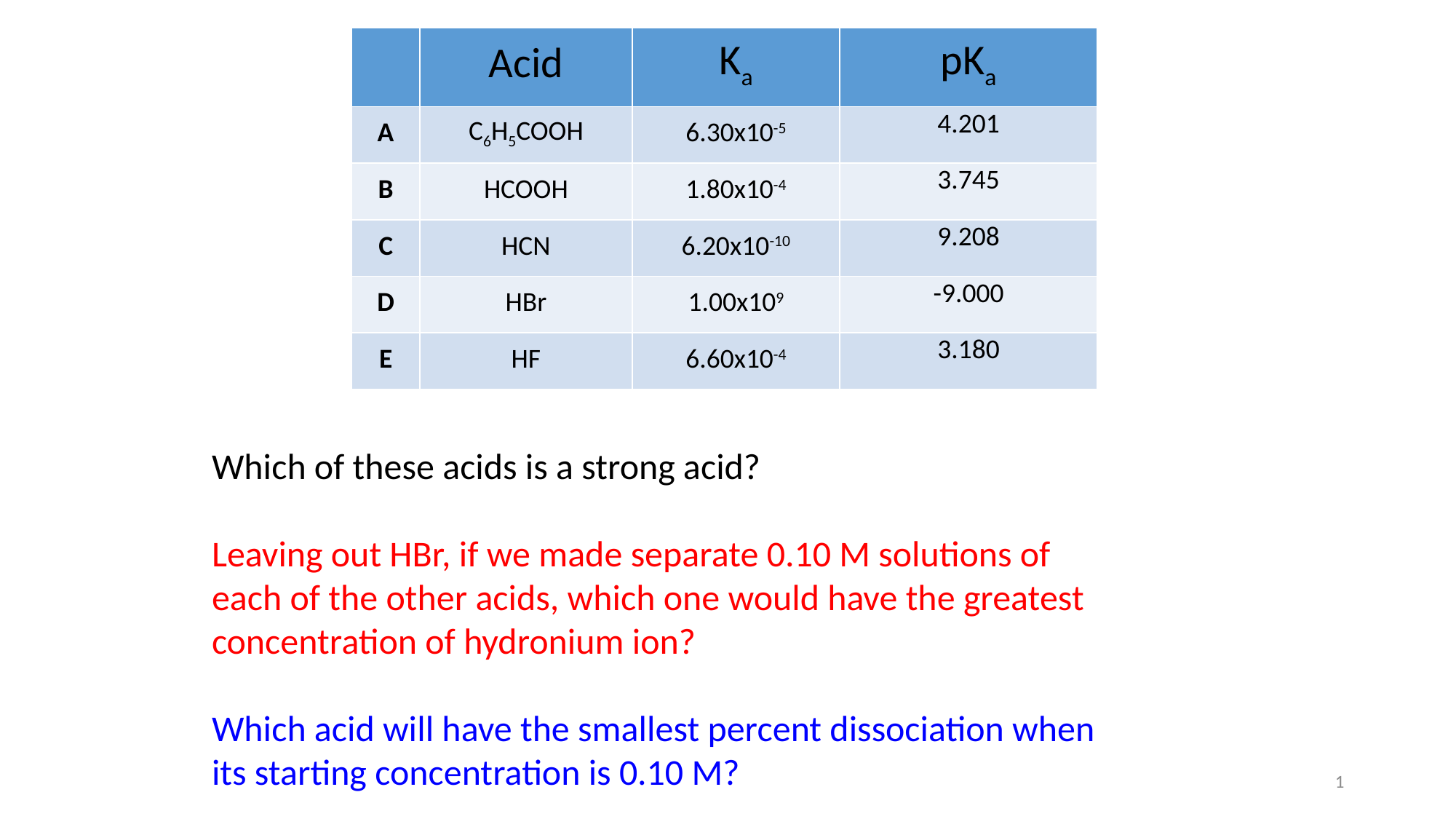

|  | Acid | Ka | pKa |
| --- | --- | --- | --- |
| A | C6H5COOH | 6.30x10-5 | 4.201 |
| B | HCOOH | 1.80x10-4 | 3.745 |
| C | HCN | 6.20x10-10 | 9.208 |
| D | HBr | 1.00x109 | -9.000 |
| E | HF | 6.60x10-4 | 3.180 |
Which of these acids is a strong acid?

Leaving out HBr, if we made separate 0.10 M solutions of each of the other acids, which one would have the greatest concentration of hydronium ion?

Which acid will have the smallest percent dissociation when its starting concentration is 0.10 M?
1